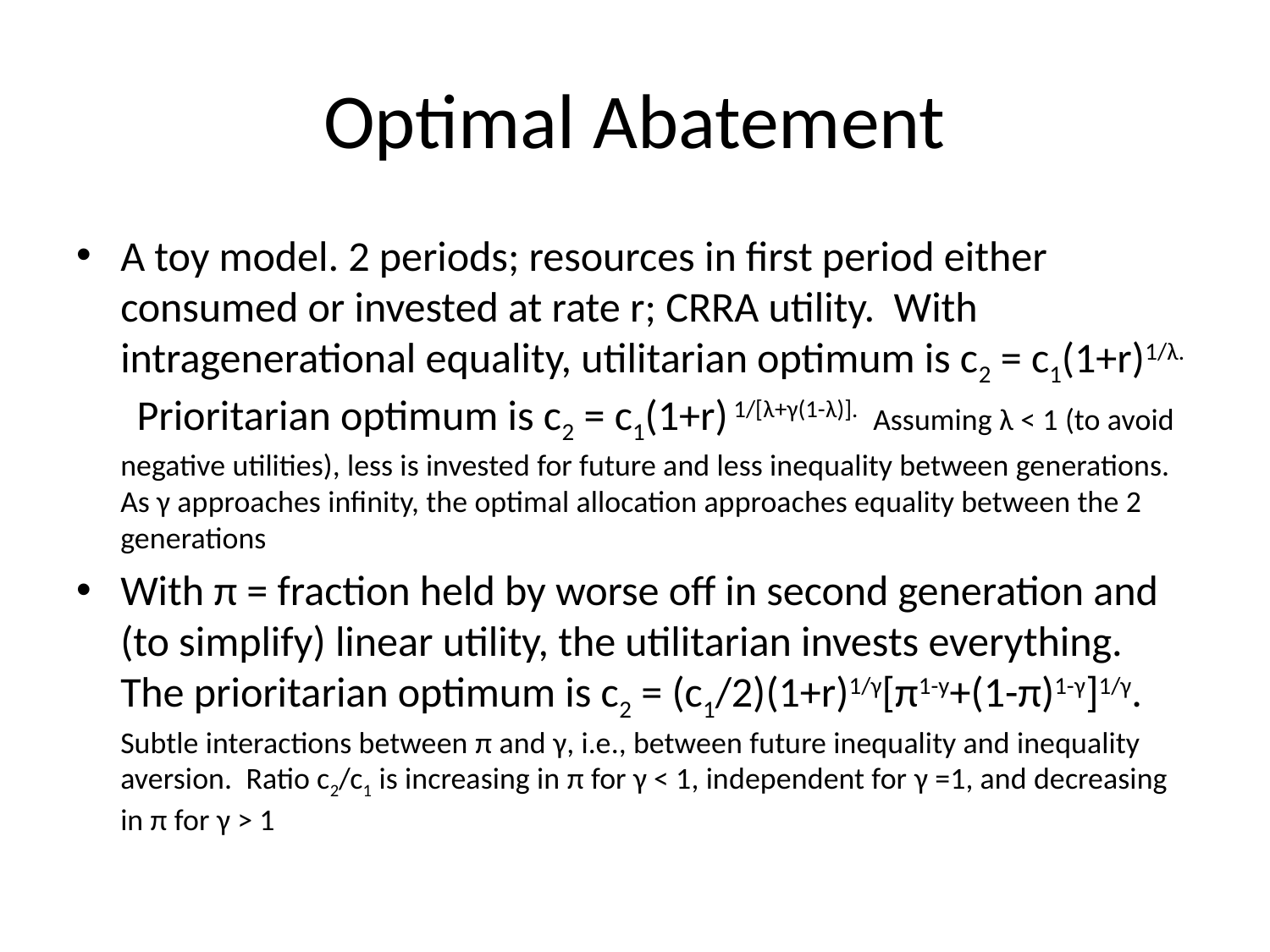

# Optimal Abatement
A toy model. 2 periods; resources in first period either consumed or invested at rate r; CRRA utility.  With intragenerational equality, utilitarian optimum is c2 = c1(1+r)1/λ.     Prioritarian optimum is c2 = c1(1+r) 1/[λ+γ(1-λ)].  Assuming λ < 1 (to avoid negative utilities), less is invested for future and less inequality between generations.  As γ approaches infinity, the optimal allocation approaches equality between the 2 generations
With π = fraction held by worse off in second generation and (to simplify) linear utility, the utilitarian invests everything.  The prioritarian optimum is c2 = (c1/2)(1+r)1/γ[π1-y+(1-π)1-γ]1/γ.  Subtle interactions between π and γ, i.e., between future inequality and inequality aversion.  Ratio c2/c1 is increasing in π for γ < 1, independent for γ =1, and decreasing in π for γ > 1